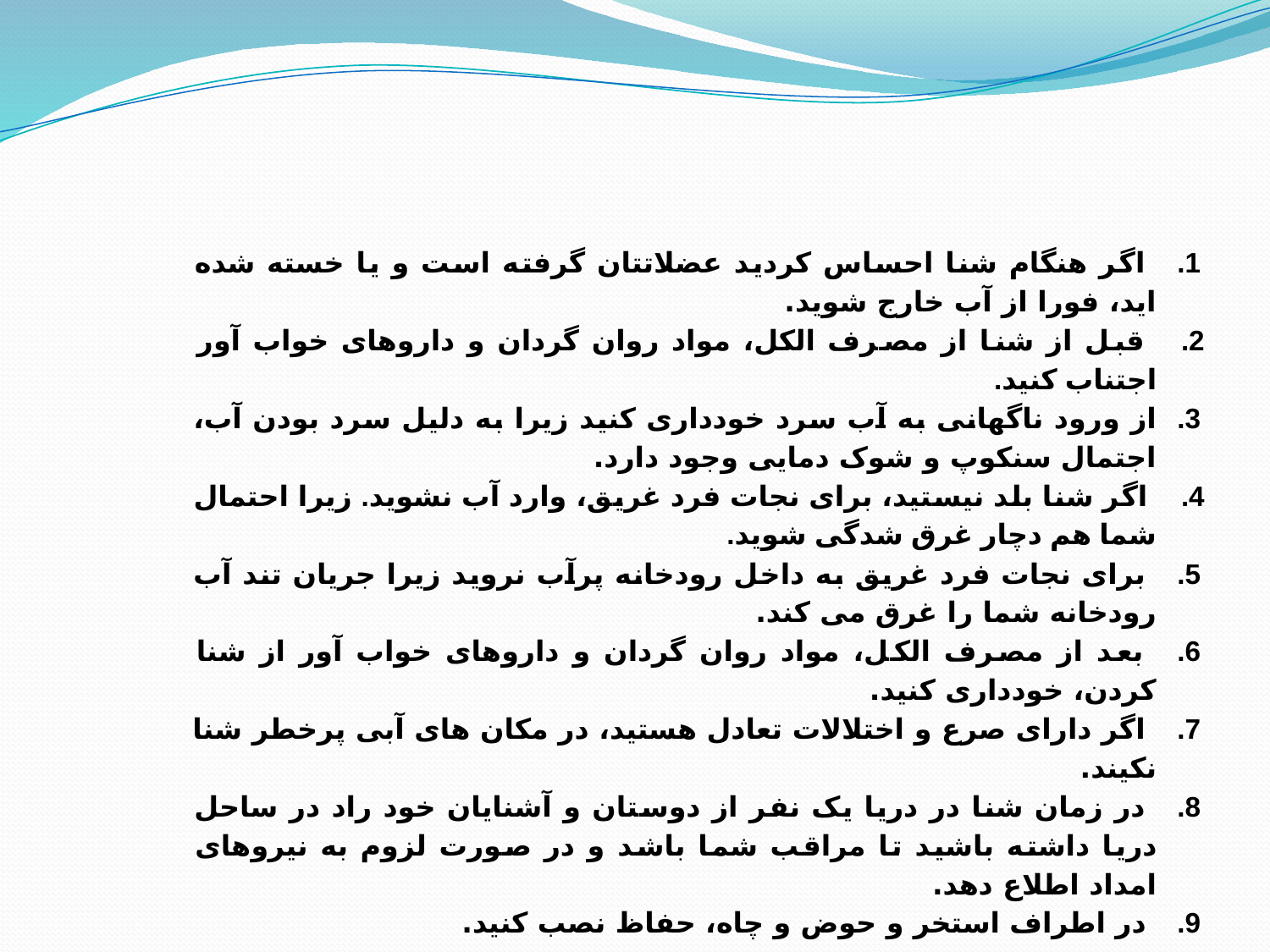

اگر هنگام شنا احساس کردید عضلاتتان گرفته است و یا خسته شده اید، فورا از آب خارج شوید.
 قبل از شنا از مصرف الکل، مواد روان گردان و داروهای خواب آور اجتناب کنید.
از ورود ناگهانی به آب سرد خودداری کنید زیرا به دلیل سرد بودن آب، اجتمال سنکوپ و شوک دمایی وجود دارد.
 اگر شنا بلد نیستید، برای نجات فرد غریق، وارد آب نشوید. زیرا احتمال شما هم دچار غرق شدگی شوید.
 برای نجات فرد غریق به داخل رودخانه پرآب نروید زیرا جریان تند آب رودخانه شما را غرق می کند.
 بعد از مصرف الکل، مواد روان گردان و داروهای خواب آور از شنا کردن، خودداری کنید.
 اگر دارای صرع و اختلالات تعادل هستید، در مکان های آبی پرخطر شنا نکیند.
 در زمان شنا در دریا یک نفر از دوستان و آشنایان خود راد در ساحل دریا داشته باشید تا مراقب شما باشد و در صورت لزوم به نیروهای امداد اطلاع دهد.
 در اطراف استخر و حوض و چاه، حفاظ نصب کنید.